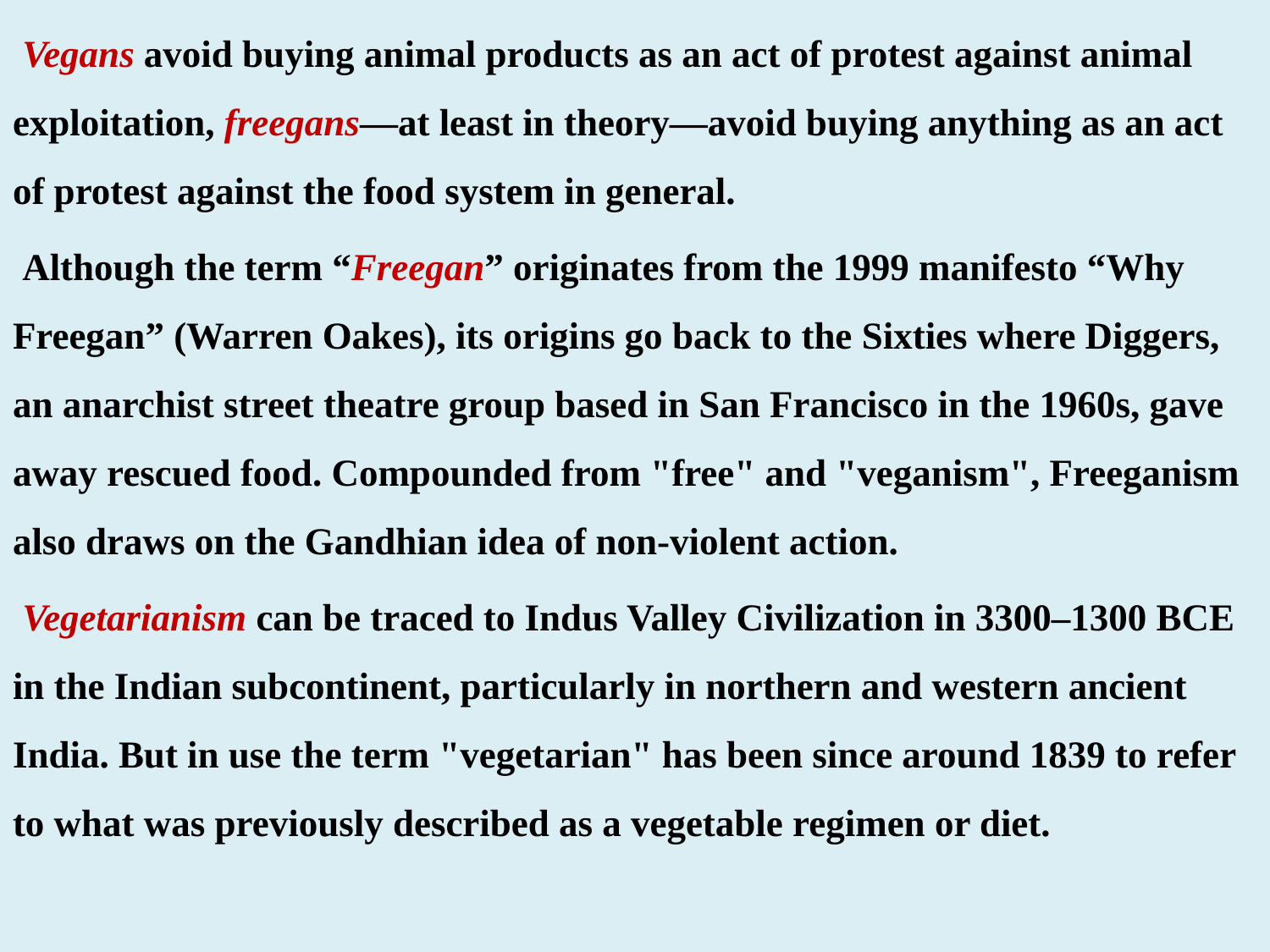

Vegans avoid buying animal products as an act of protest against animal exploitation, freegans—at least in theory—avoid buying anything as an act of protest against the food system in general.
 Although the term “Freegan” originates from the 1999 manifesto “Why Freegan” (Warren Oakes), its origins go back to the Sixties where Diggers, an anarchist street theatre group based in San Francisco in the 1960s, gave away rescued food. Compounded from "free" and "veganism", Freeganism also draws on the Gandhian idea of non-violent action.
 Vegetarianism can be traced to Indus Valley Civilization in 3300–1300 BCE in the Indian subcontinent, particularly in northern and western ancient India. But in use the term "vegetarian" has been since around 1839 to refer to what was previously described as a vegetable regimen or diet.